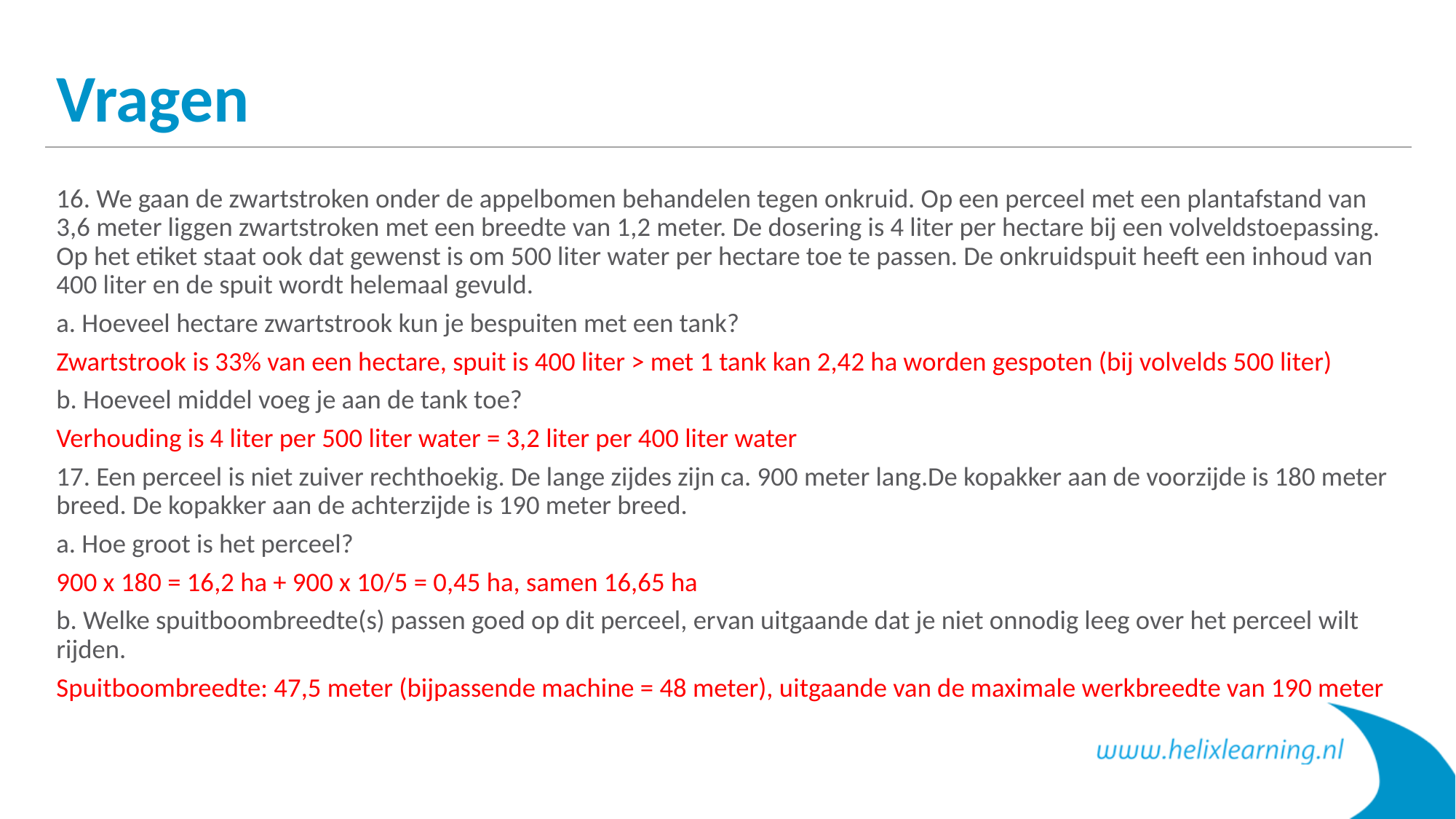

# Vragen
16. We gaan de zwartstroken onder de appelbomen behandelen tegen onkruid. Op een perceel met een plantafstand van 3,6 meter liggen zwartstroken met een breedte van 1,2 meter. De dosering is 4 liter per hectare bij een volveldstoepassing. Op het etiket staat ook dat gewenst is om 500 liter water per hectare toe te passen. De onkruidspuit heeft een inhoud van 400 liter en de spuit wordt helemaal gevuld.
a. Hoeveel hectare zwartstrook kun je bespuiten met een tank?
Zwartstrook is 33% van een hectare, spuit is 400 liter > met 1 tank kan 2,42 ha worden gespoten (bij volvelds 500 liter)
b. Hoeveel middel voeg je aan de tank toe?
Verhouding is 4 liter per 500 liter water = 3,2 liter per 400 liter water
17. Een perceel is niet zuiver rechthoekig. De lange zijdes zijn ca. 900 meter lang.De kopakker aan de voorzijde is 180 meter breed. De kopakker aan de achterzijde is 190 meter breed.
a. Hoe groot is het perceel?
900 x 180 = 16,2 ha + 900 x 10/5 = 0,45 ha, samen 16,65 ha
b. Welke spuitboombreedte(s) passen goed op dit perceel, ervan uitgaande dat je niet onnodig leeg over het perceel wilt rijden.
Spuitboombreedte: 47,5 meter (bijpassende machine = 48 meter), uitgaande van de maximale werkbreedte van 190 meter